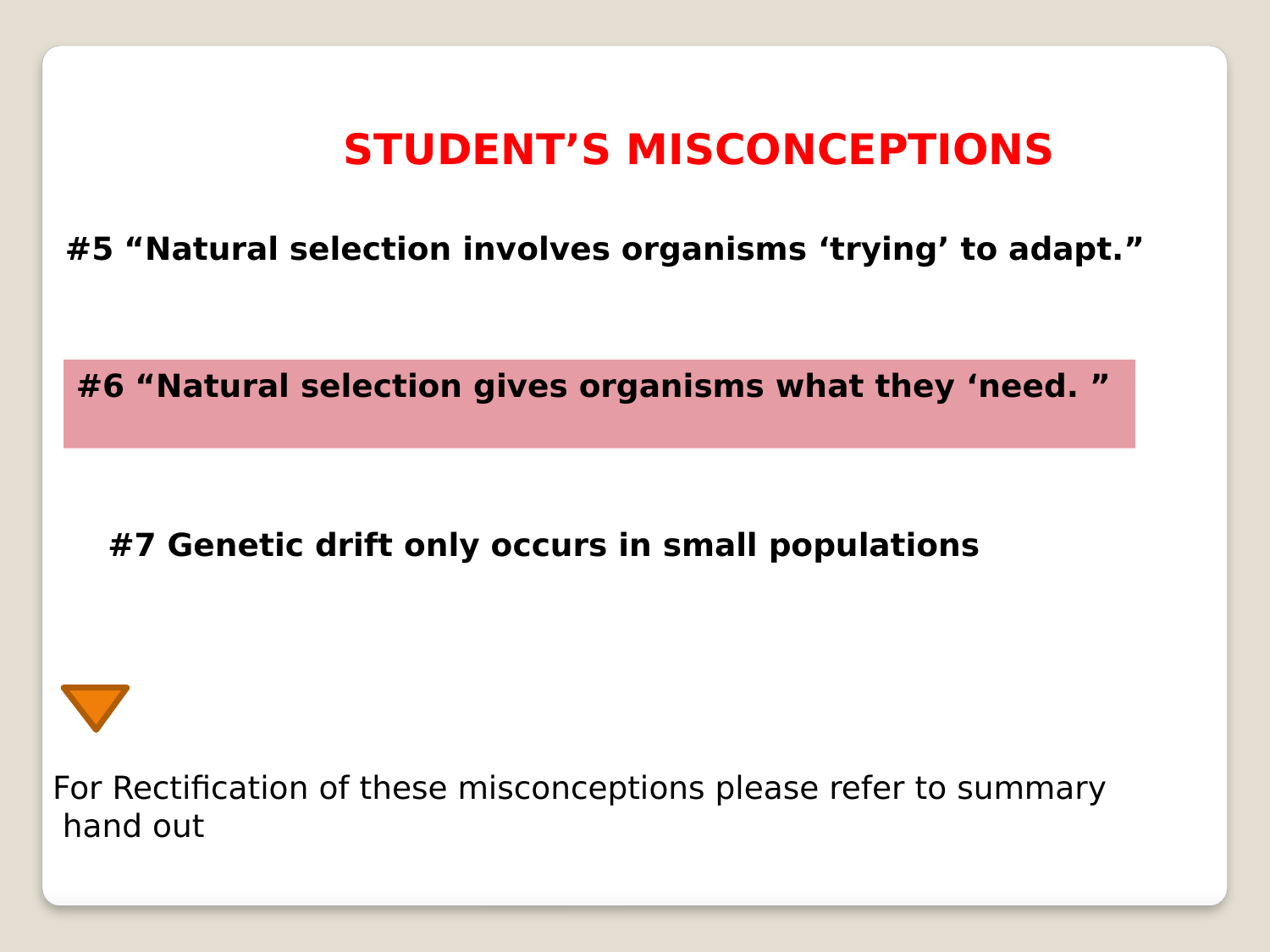

STUDENT’S MISCONCEPTIONS
#5 “Natural selection involves organisms ‘trying’ to adapt.”
#6 “Natural selection gives organisms what they ‘need. ”

#7 Genetic drift only occurs in small populations

For Rectification of these misconceptions please refer to summary
 hand out